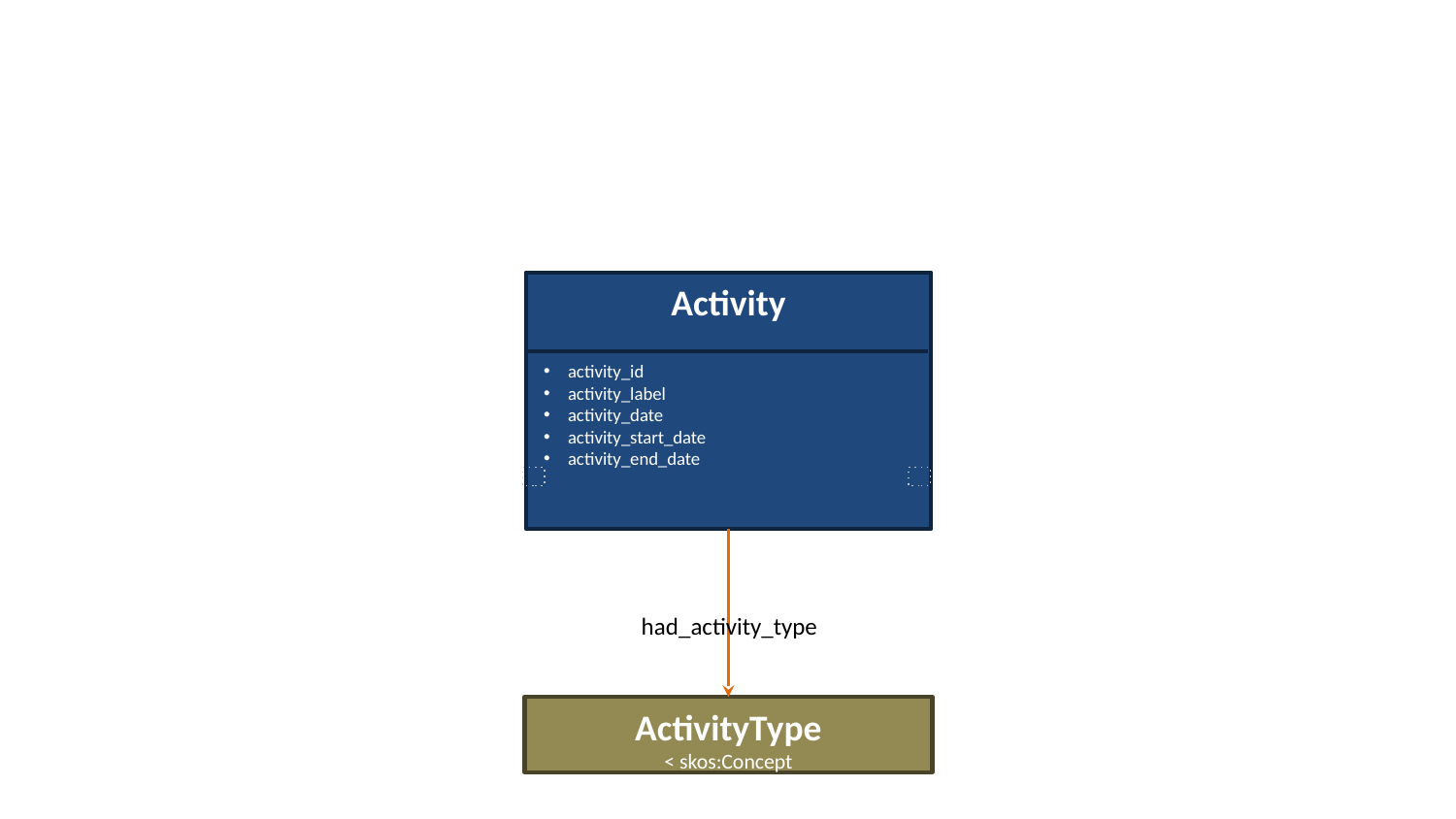

Activity

activity_id
activity_label
activity_date
activity_start_date
activity_end_date

had_activity_type
ActivityType
< skos:Concept